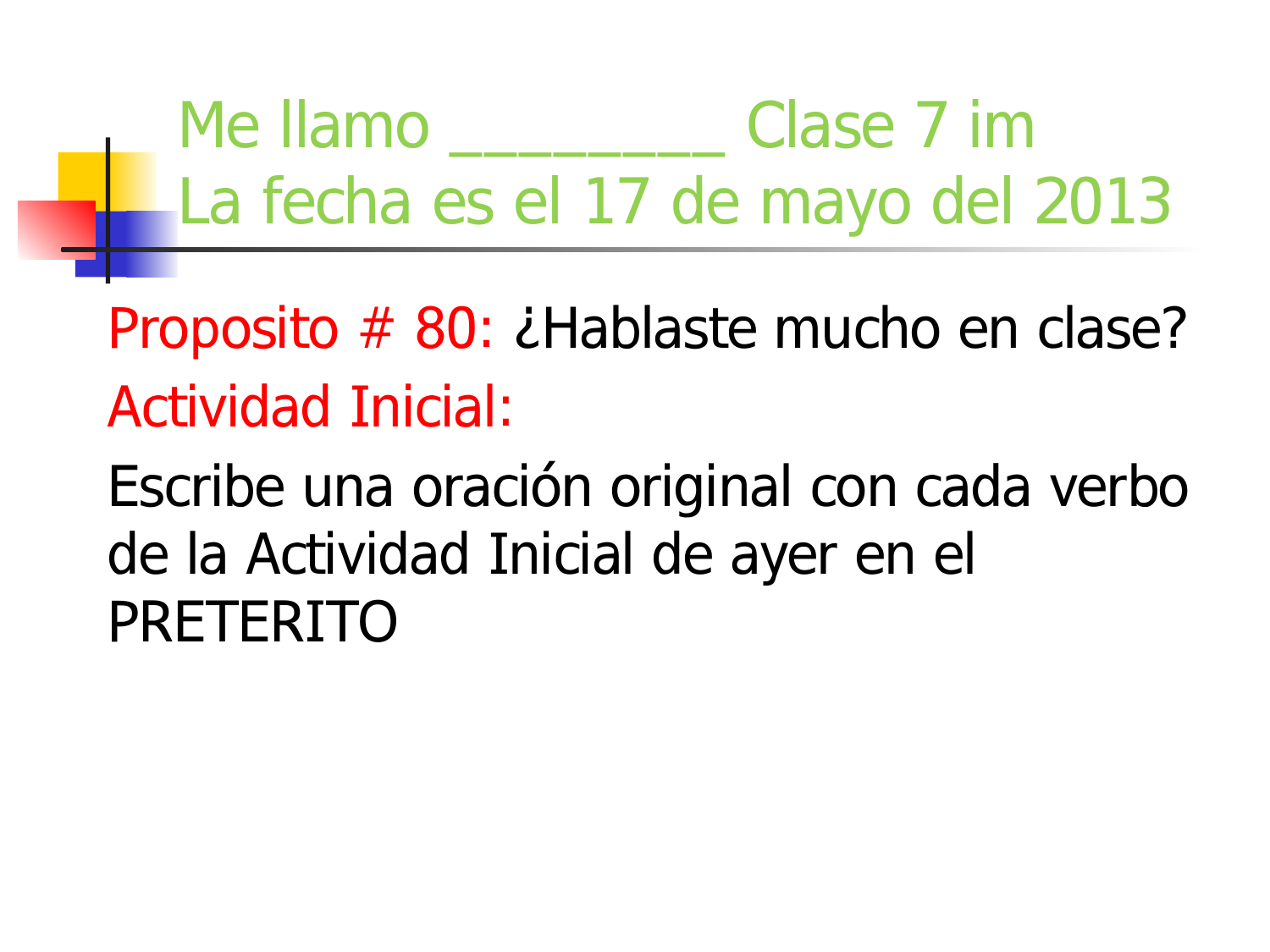

# Me llamo ________ Clase 7 im La fecha es el 17 de mayo del 2013
Proposito # 80: ¿Hablaste mucho en clase?
Actividad Inicial:
Escribe una oración original con cada verbo de la Actividad Inicial de ayer en el PRETERITO